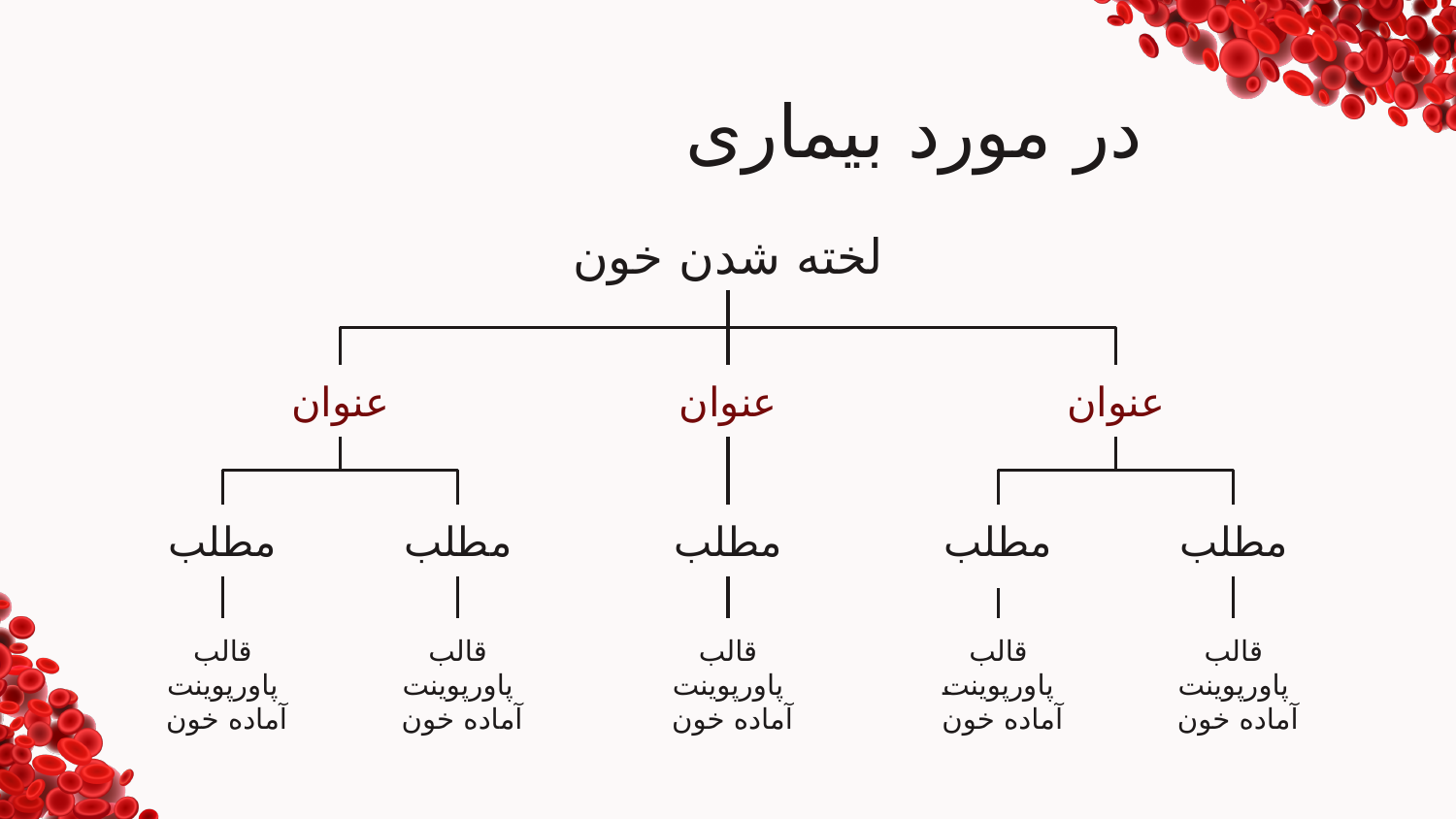

# در مورد بیماری
لخته شدن خون
عنوان
عنوان
عنوان
مطلب
مطلب
مطلب
مطلب
مطلب
قالب پاورپوینت آماده خون
قالب پاورپوینت آماده خون
قالب پاورپوینت آماده خون
قالب پاورپوینت آماده خون
قالب پاورپوینت آماده خون